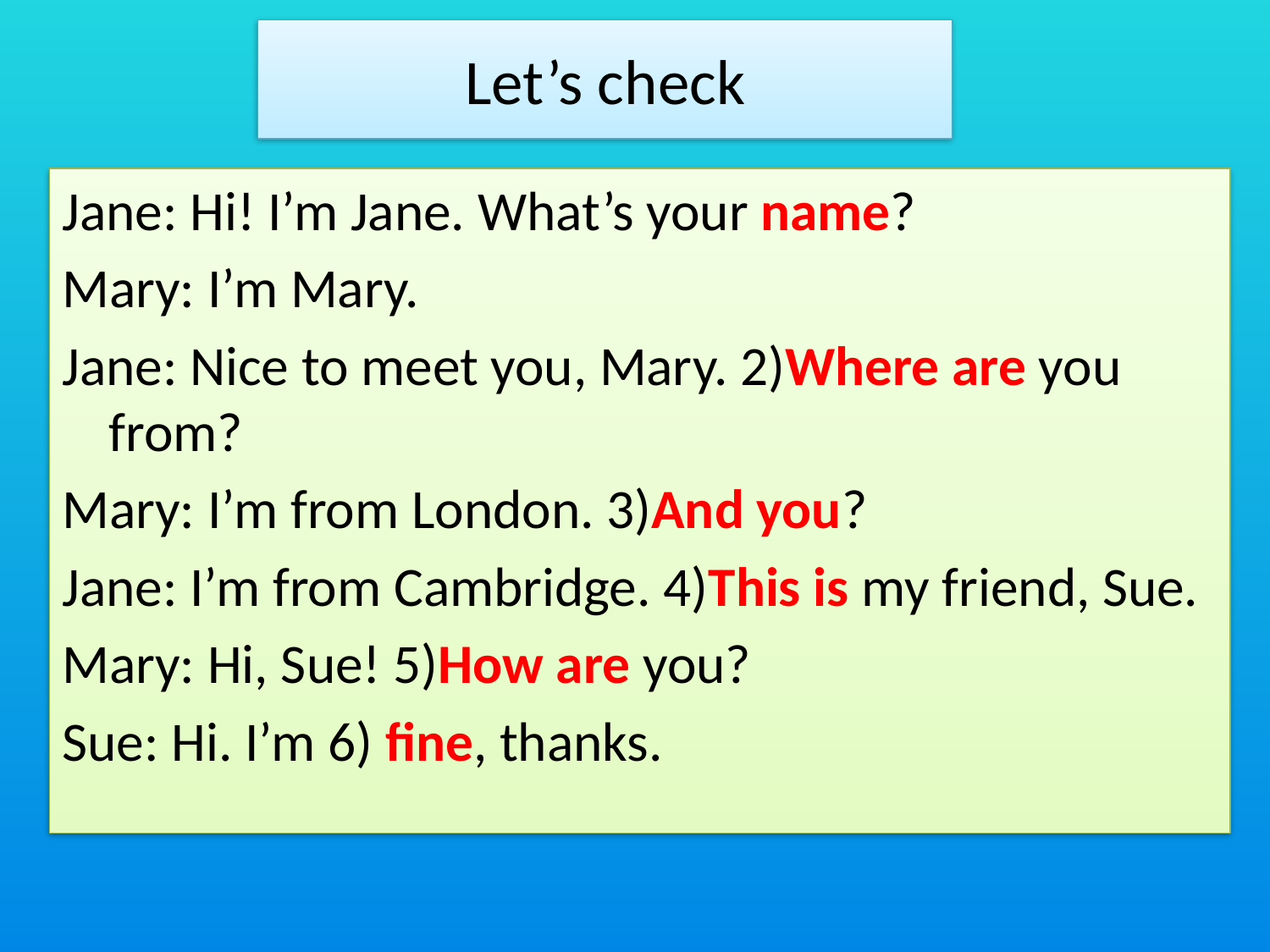

# Let’s check
Jane: Hi! I’m Jane. What’s your name?
Mary: I’m Mary.
Jane: Nice to meet you, Mary. 2)Where are you from?
Mary: I’m from London. 3)And you?
Jane: I’m from Cambridge. 4)This is my friend, Sue.
Mary: Hi, Sue! 5)How are you?
Sue: Hi. I’m 6) fine, thanks.